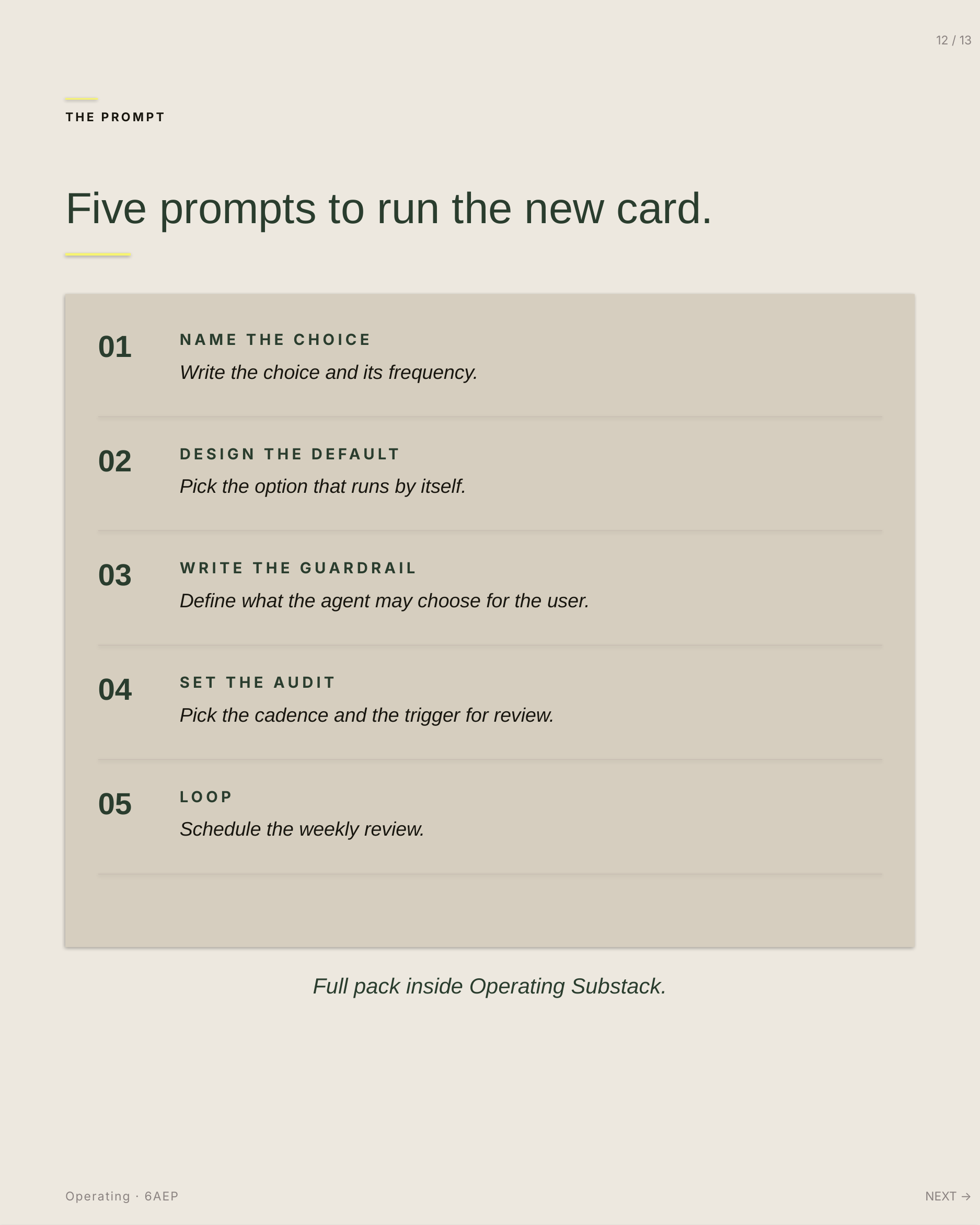

12 / 13

THE PROMPT
Five prompts to run the new card.

01
NAME THE CHOICE
Write the choice and its frequency.
02
DESIGN THE DEFAULT
Pick the option that runs by itself.
03
WRITE THE GUARDRAIL
Define what the agent may choose for the user.
04
SET THE AUDIT
Pick the cadence and the trigger for review.
05
LOOP
Schedule the weekly review.
Full pack inside Operating Substack.
Operating · 6AEP
NEXT →